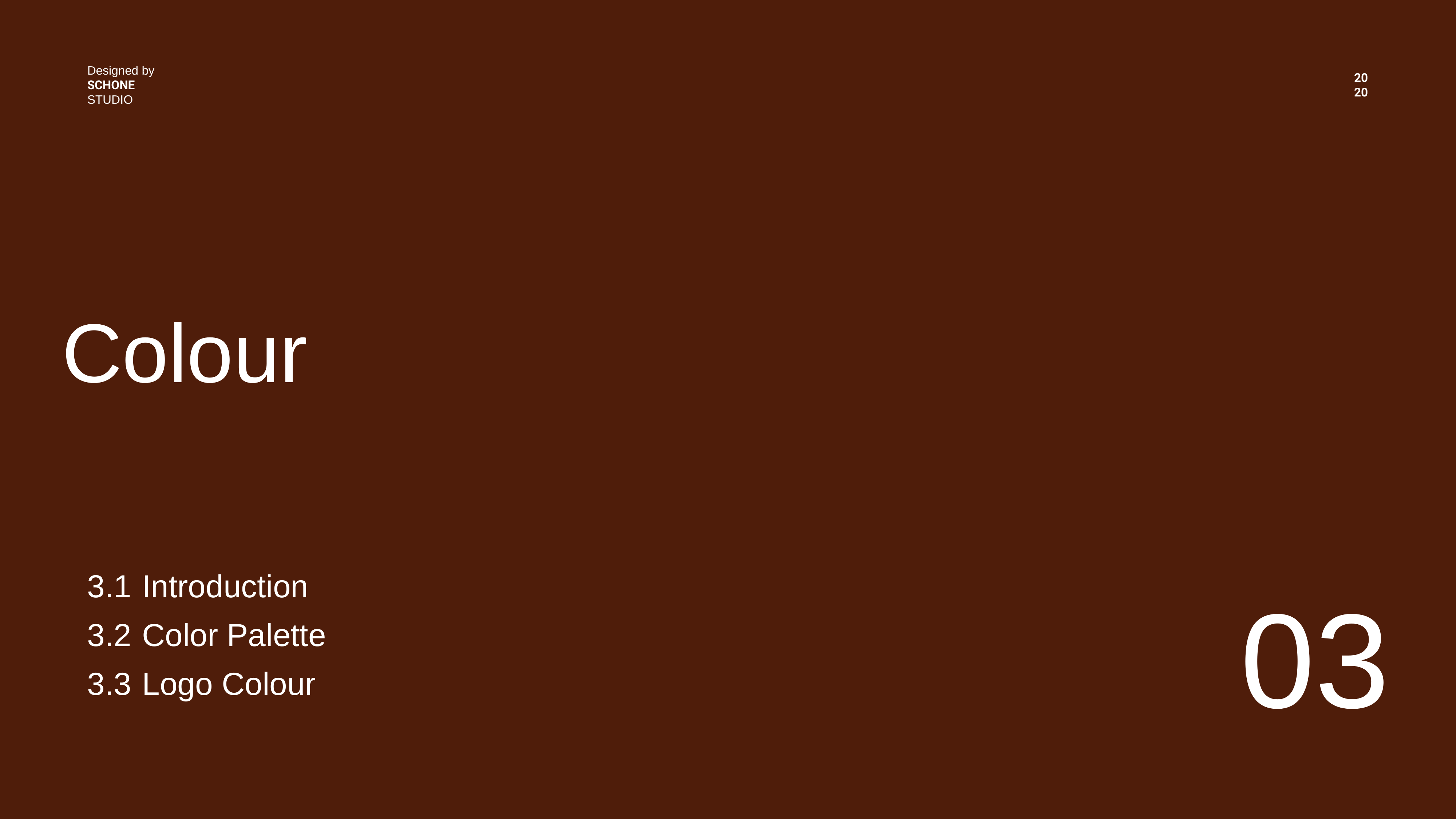

Designed by
SCHONE STUDIO
20
20
Colour
3.1
Introduction
03
3.2
Color Palette
3.3
Logo Colour